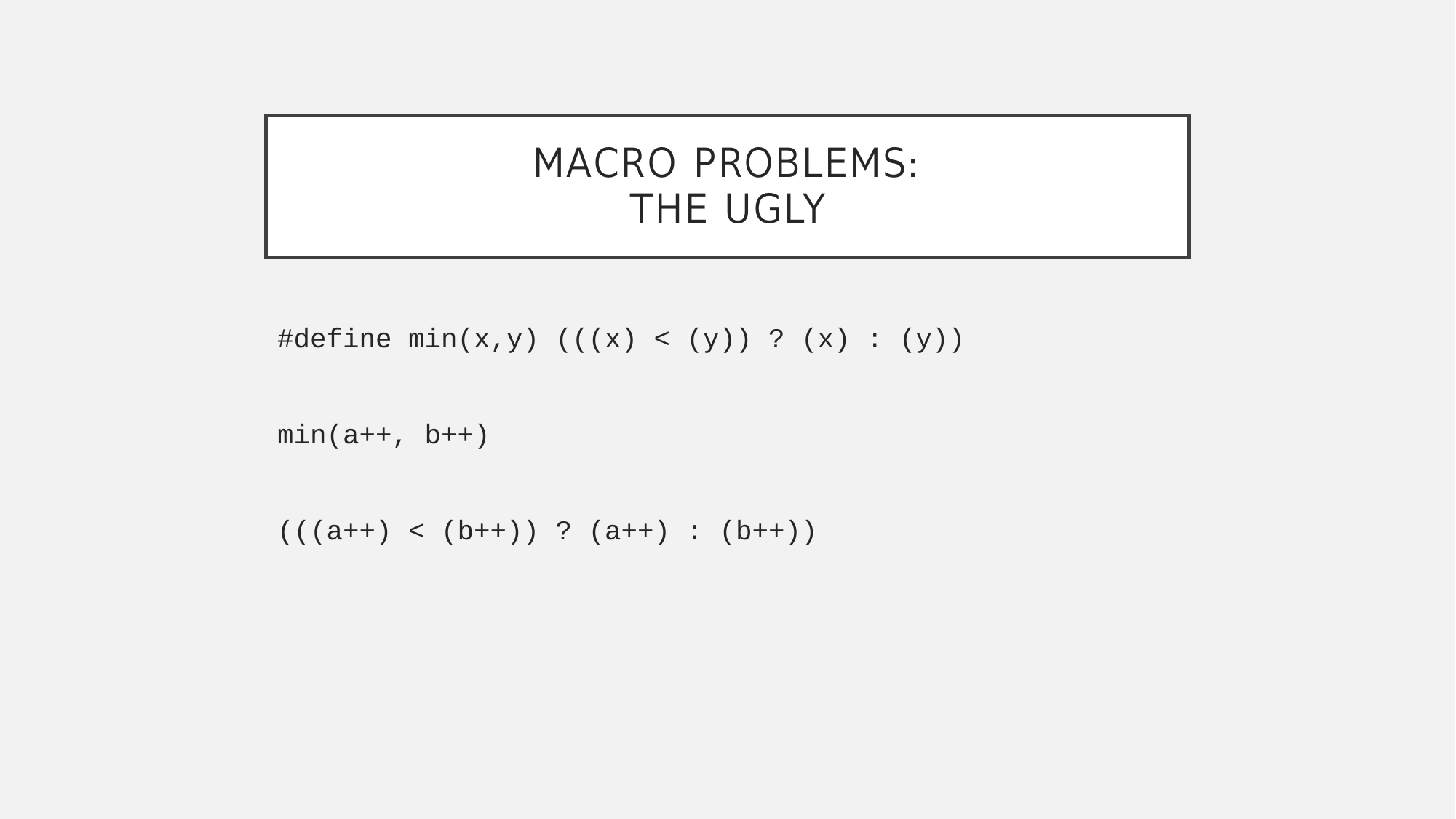

# Macro Problems: The Ugly
#define min(x,y) (((x) < (y)) ? (x) : (y))

min(a++, b++)

(((a++) < (b++)) ? (a++) : (b++))